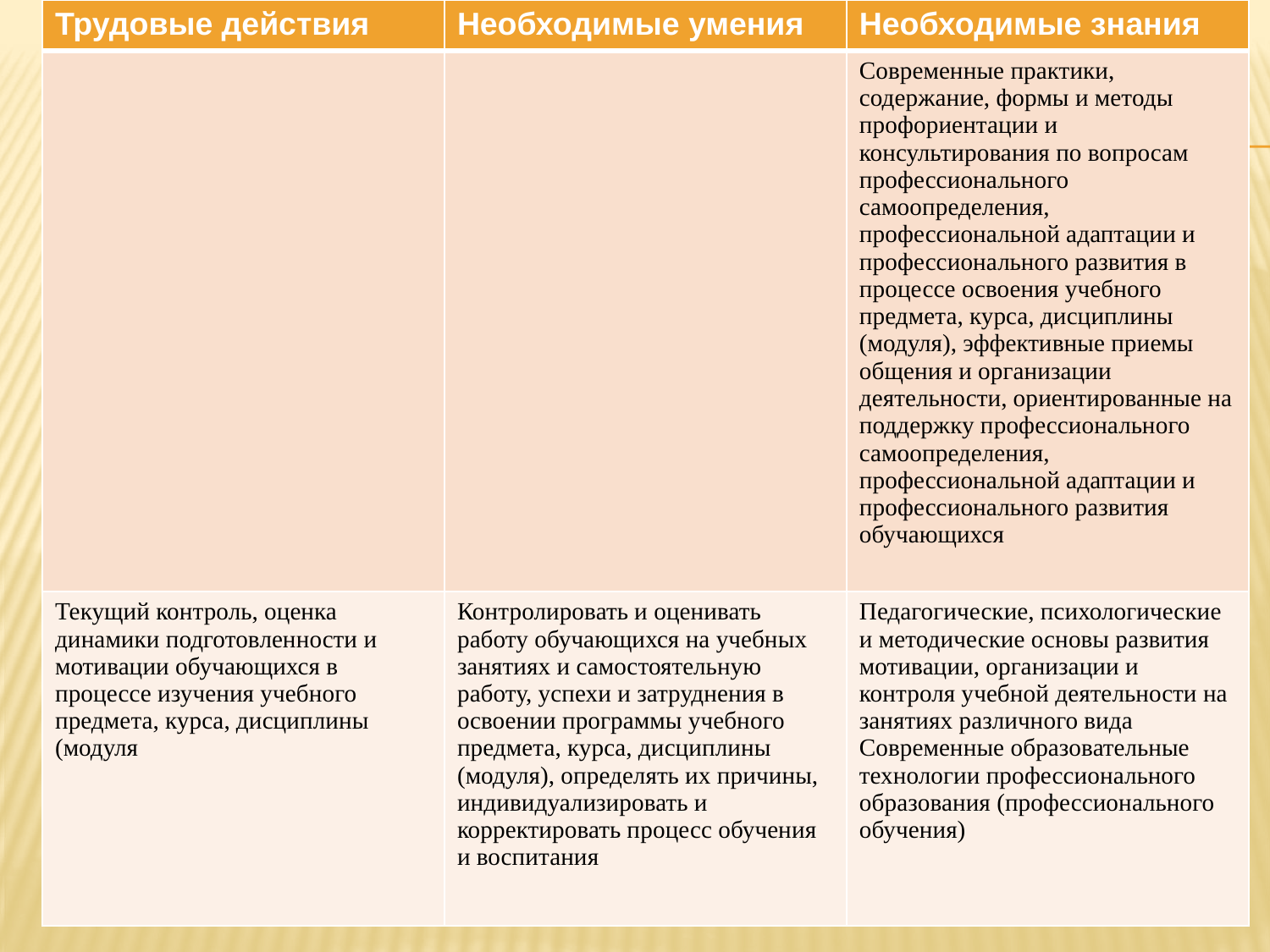

| Трудовые действия | Необходимые умения | Необходимые знания |
| --- | --- | --- |
|  |  | Современные практики, содержание, формы и методы профориентации и консультирования по вопросам профессионального самоопределения, профессиональной адаптации и профессионального развития в процессе освоения учебного предмета, курса, дисциплины (модуля), эффективные приемы общения и организации деятельности, ориентированные на поддержку профессионального самоопределения, профессиональной адаптации и профессионального развития обучающихся |
| Текущий контроль, оценка динамики подготовленности и мотивации обучающихся в процессе изучения учебного предмета, курса, дисциплины (модуля | Контролировать и оценивать работу обучающихся на учебных занятиях и самостоятельную работу, успехи и затруднения в освоении программы учебного предмета, курса, дисциплины (модуля), определять их причины, индивидуализировать и корректировать процесс обучения и воспитания | Педагогические, психологические и методические основы развития мотивации, организации и контроля учебной деятельности на занятиях различного вида Современные образовательные технологии профессионального образования (профессионального обучения) |